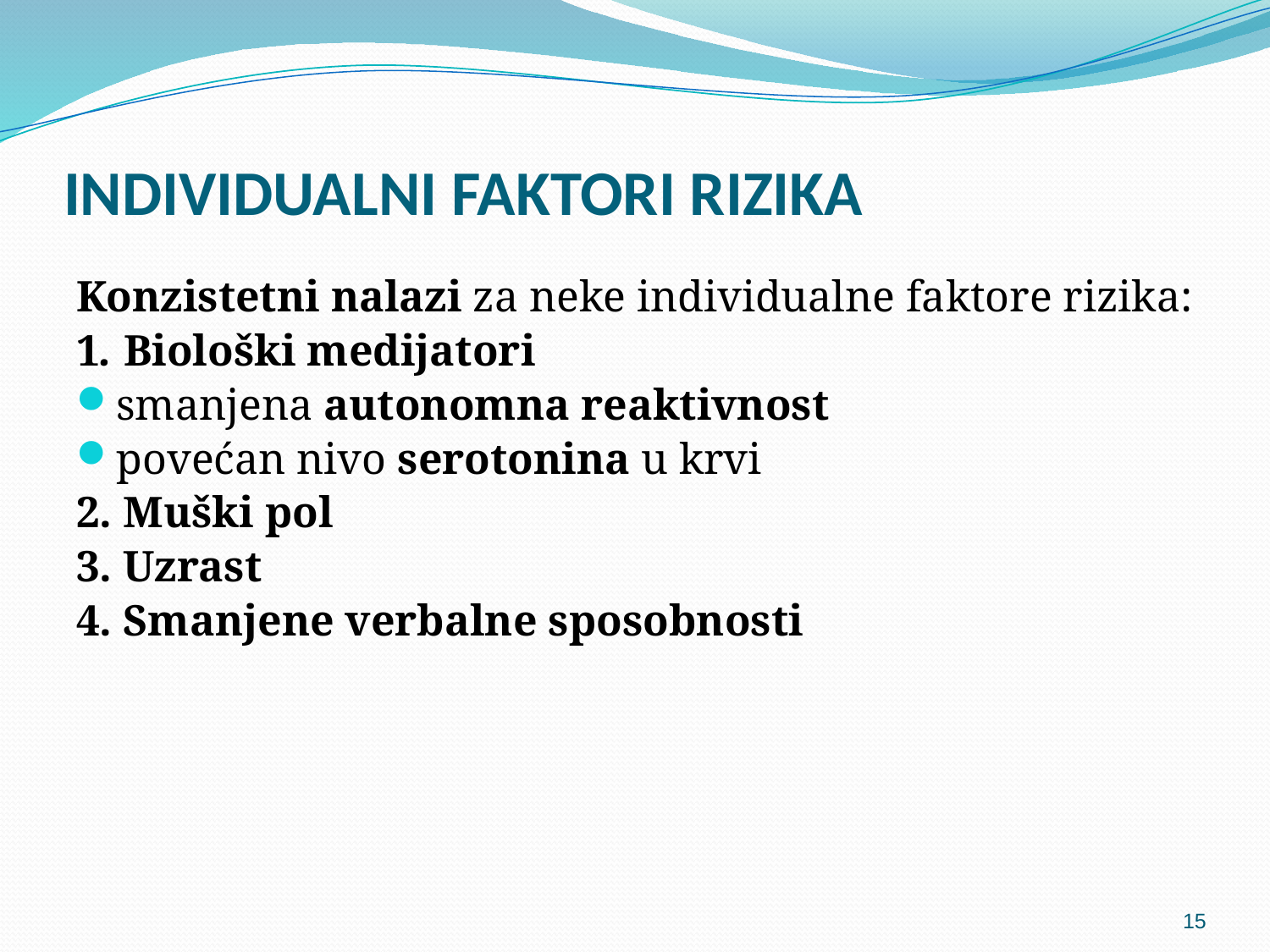

# INDIVIDUALNI FAKTORI RIZIKA
Konzistetni nalazi za neke individualne faktore rizika:
1. Biološki medijatori
smanjena autonomna reaktivnost
povećan nivo serotonina u krvi
2. Muški pol
3. Uzrast
4. Smanjene verbalne sposobnosti
15